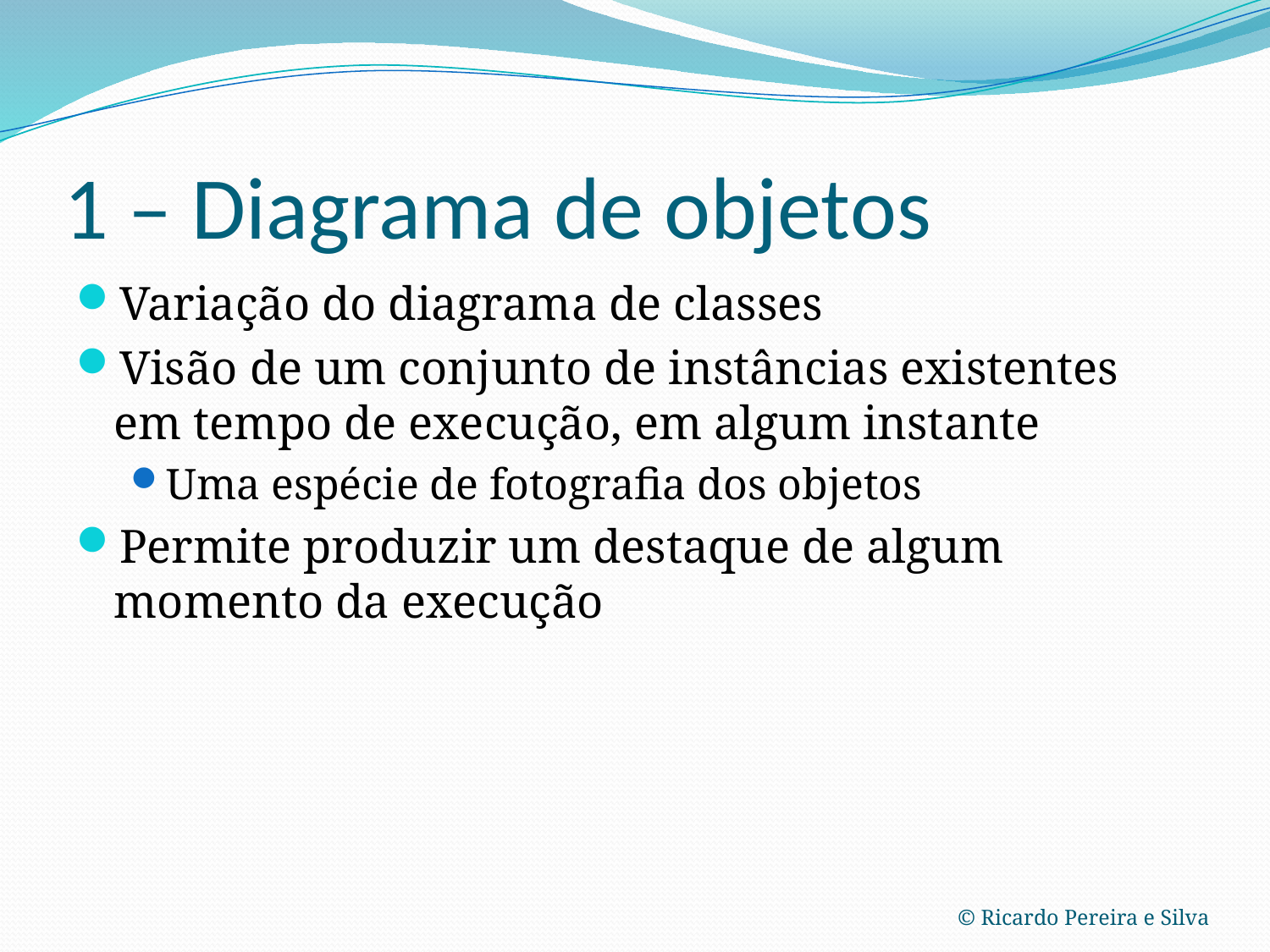

# 1 – Diagrama de objetos
Variação do diagrama de classes
Visão de um conjunto de instâncias existentes em tempo de execução, em algum instante
Uma espécie de fotografia dos objetos
Permite produzir um destaque de algum momento da execução
© Ricardo Pereira e Silva